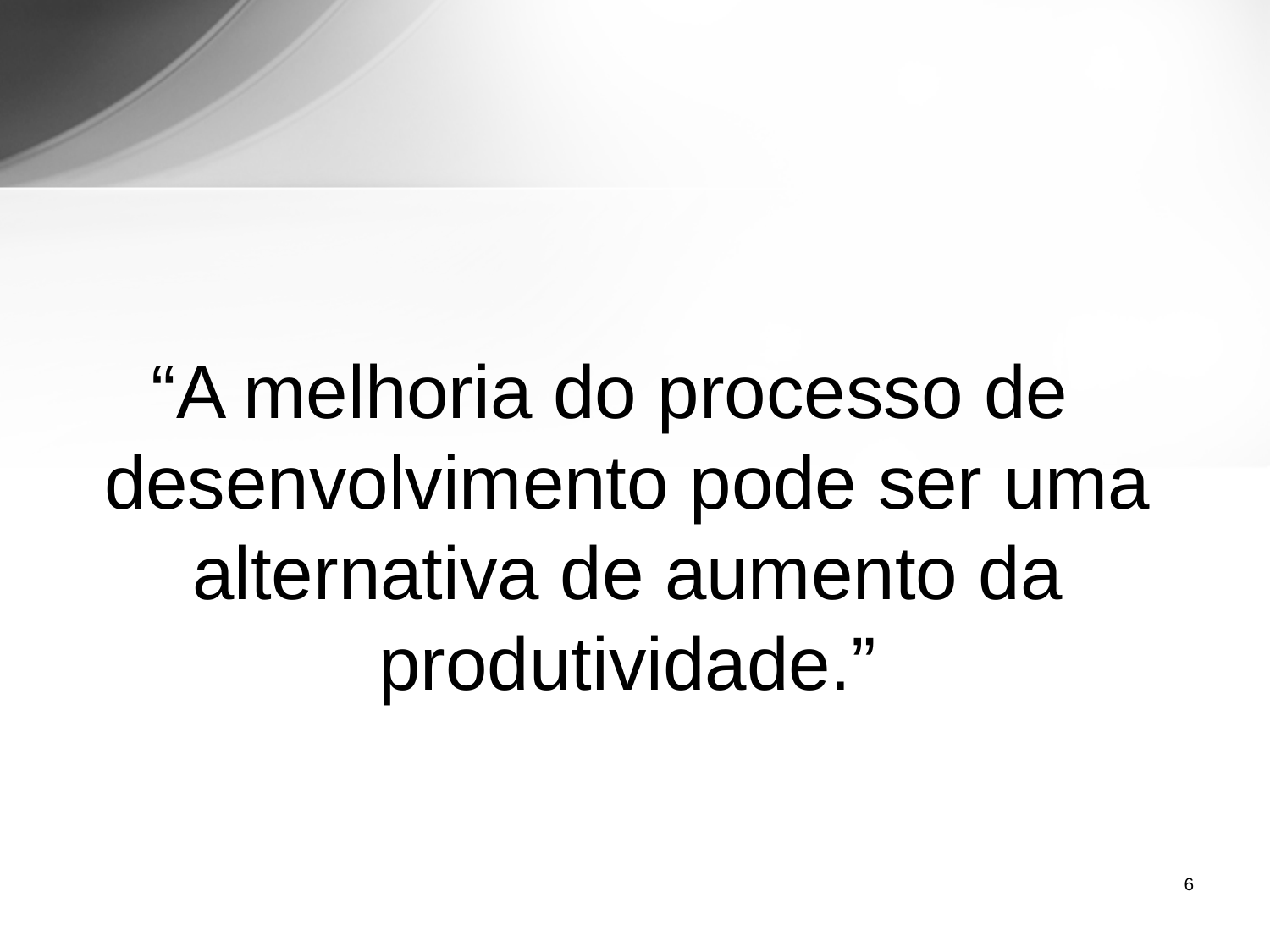

“A melhoria do processo de desenvolvimento pode ser uma alternativa de aumento da produtividade.”

6